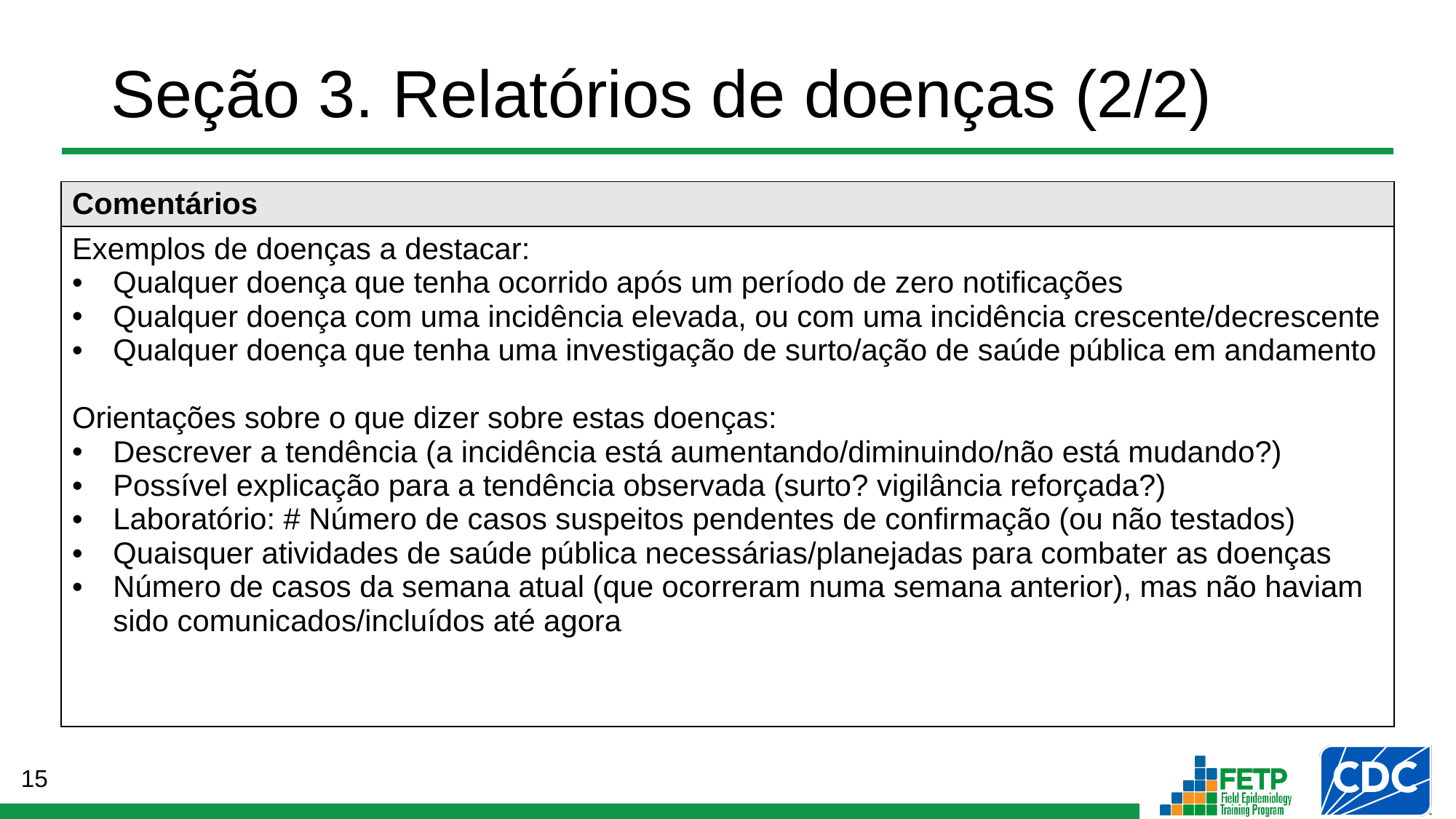

# Seção 3. Relatórios de doenças (2/2)
| Comentários |
| --- |
| Exemplos de doenças a destacar: Qualquer doença que tenha ocorrido após um período de zero notificações Qualquer doença com uma incidência elevada, ou com uma incidência crescente/decrescente Qualquer doença que tenha uma investigação de surto/ação de saúde pública em andamento Orientações sobre o que dizer sobre estas doenças: Descrever a tendência (a incidência está aumentando/diminuindo/não está mudando?) Possível explicação para a tendência observada (surto? vigilância reforçada?) Laboratório: # Número de casos suspeitos pendentes de confirmação (ou não testados) Quaisquer atividades de saúde pública necessárias/planejadas para combater as doenças Número de casos da semana atual (que ocorreram numa semana anterior), mas não haviam sido comunicados/incluídos até agora |